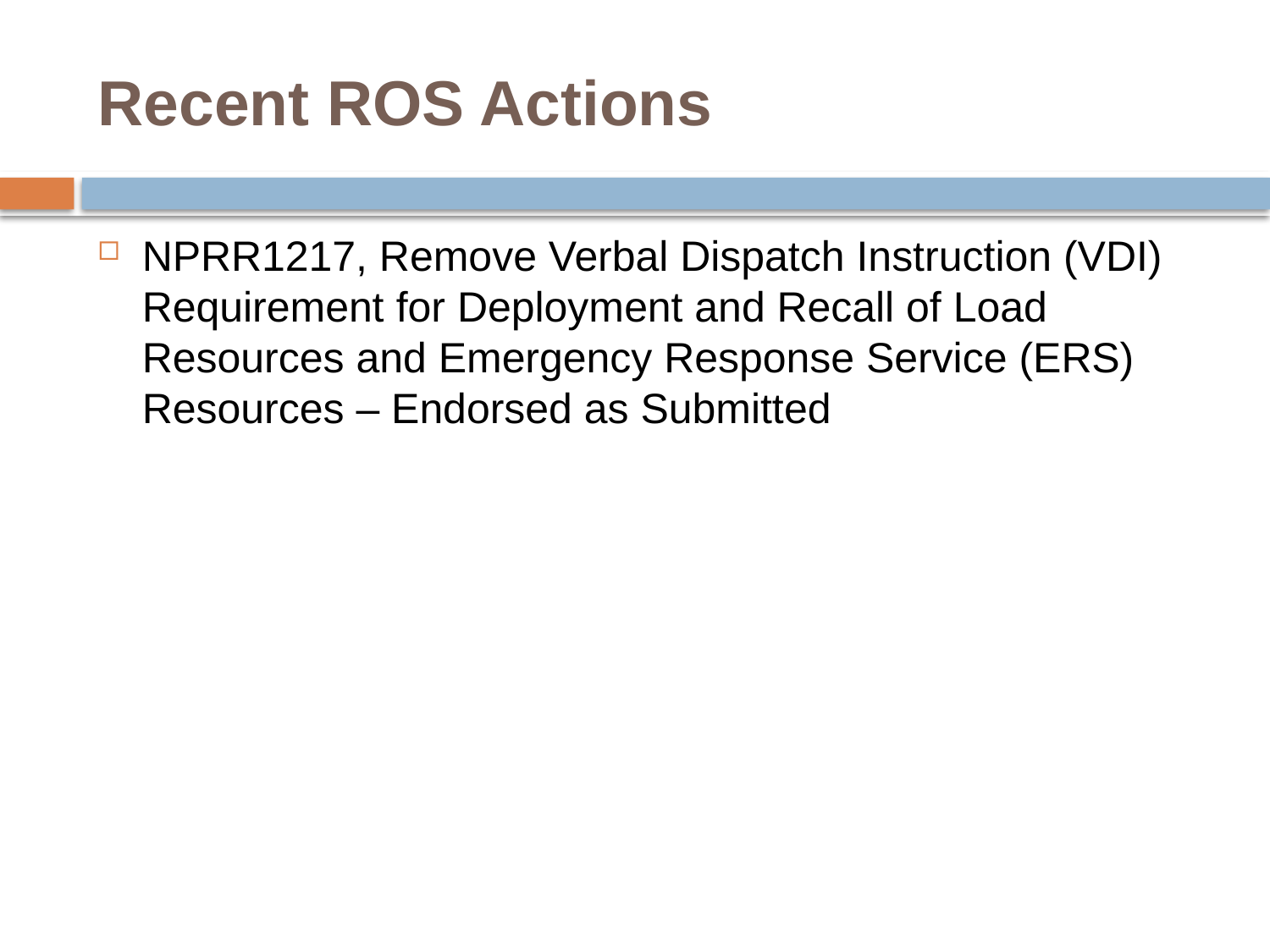

# Recent ROS Actions
NPRR1217, Remove Verbal Dispatch Instruction (VDI) Requirement for Deployment and Recall of Load Resources and Emergency Response Service (ERS) Resources – Endorsed as Submitted